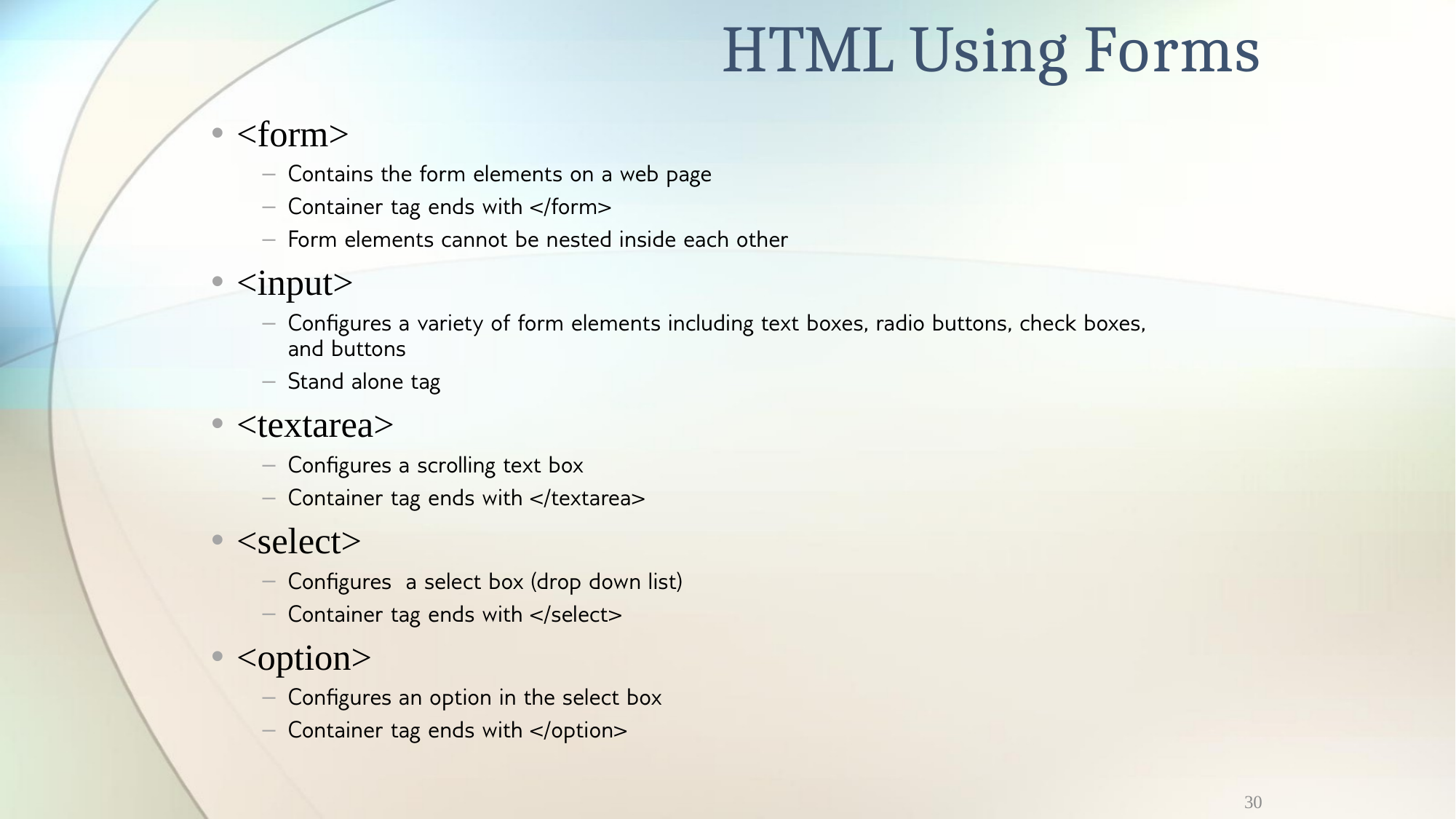

# HTML Using Forms
<form>
Contains the form elements on a web page
Container tag ends with </form>
Form elements cannot be nested inside each other
<input>
Configures a variety of form elements including text boxes, radio buttons, check boxes, and buttons
Stand alone tag
<textarea>
Configures a scrolling text box
Container tag ends with </textarea>
<select>
Configures  a select box (drop down list)
Container tag ends with </select>
<option>
Configures an option in the select box
Container tag ends with </option>
30